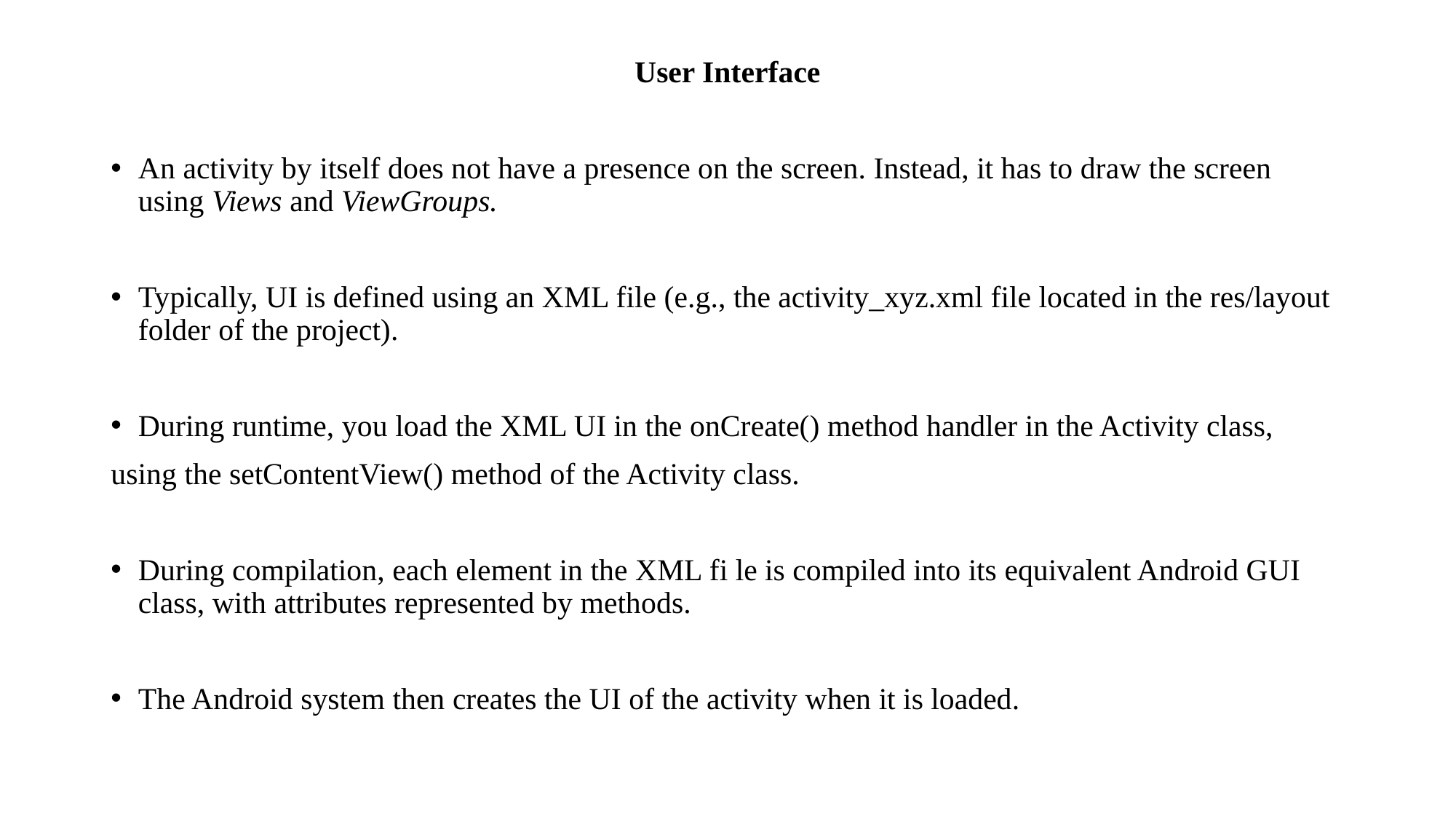

User Interface

An activity by itself does not have a presence on the screen. Instead, it has to draw the screen using Views and ViewGroups.

Typically, UI is defined using an XML file (e.g., the activity_xyz.xml file located in the res/layout folder of the project).

During runtime, you load the XML UI in the onCreate() method handler in the Activity class,
using the setContentView() method of the Activity class.

During compilation, each element in the XML fi le is compiled into its equivalent Android GUI class, with attributes represented by methods.

The Android system then creates the UI of the activity when it is loaded.